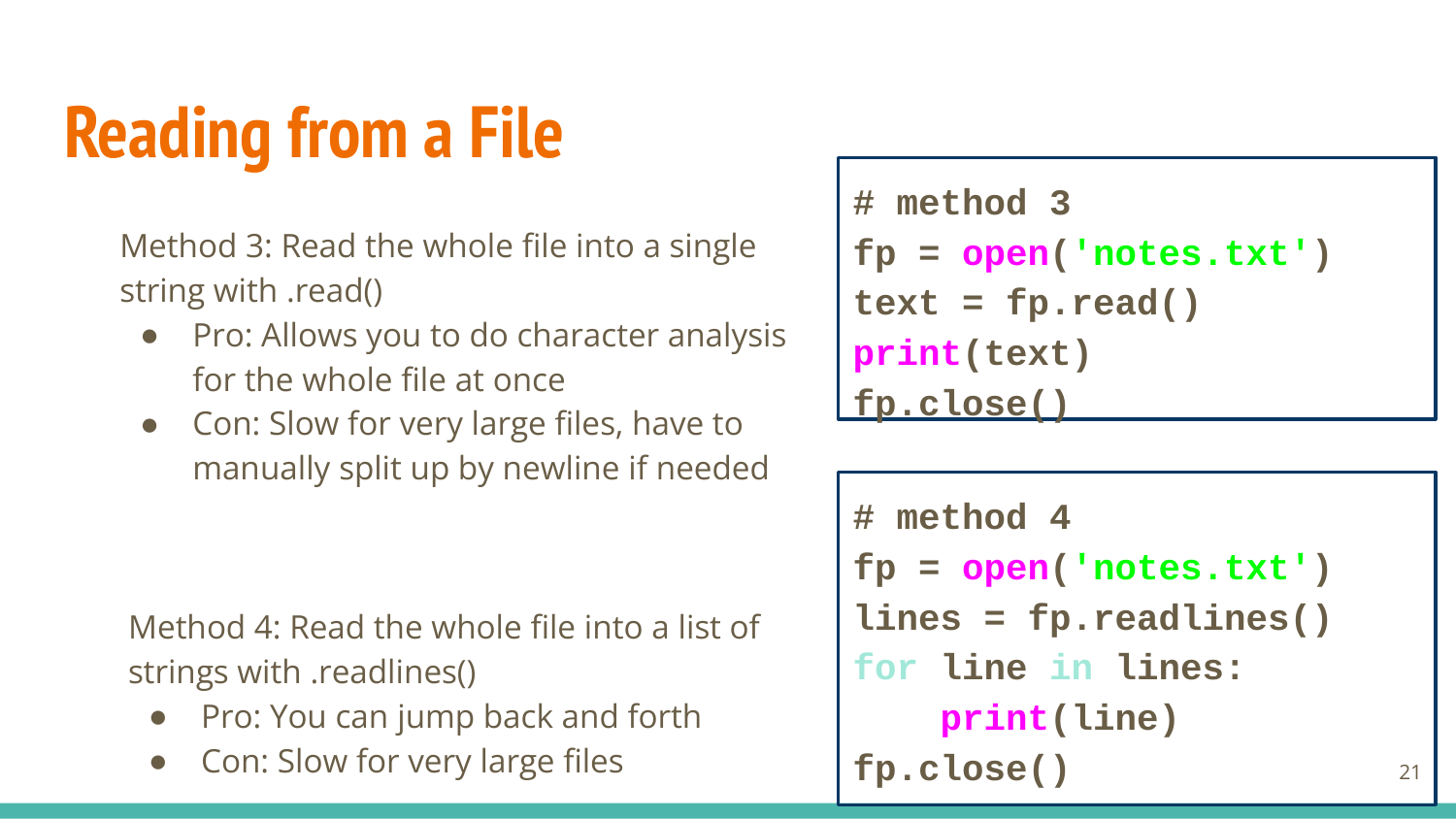

# Reading from a File
# method 3 fp = open('notes.txt')
text = fp.read()
print(text)
fp.close()

Method 3: Read the whole file into a single string with .read()
Pro: Allows you to do character analysis for the whole file at once
Con: Slow for very large files, have to manually split up by newline if needed
# method 4
fp = open('notes.txt')
lines = fp.readlines()
for line in lines:
    print(line)
fp.close()

Method 4: Read the whole file into a list of strings with .readlines()
Pro: You can jump back and forth
Con: Slow for very large files
21